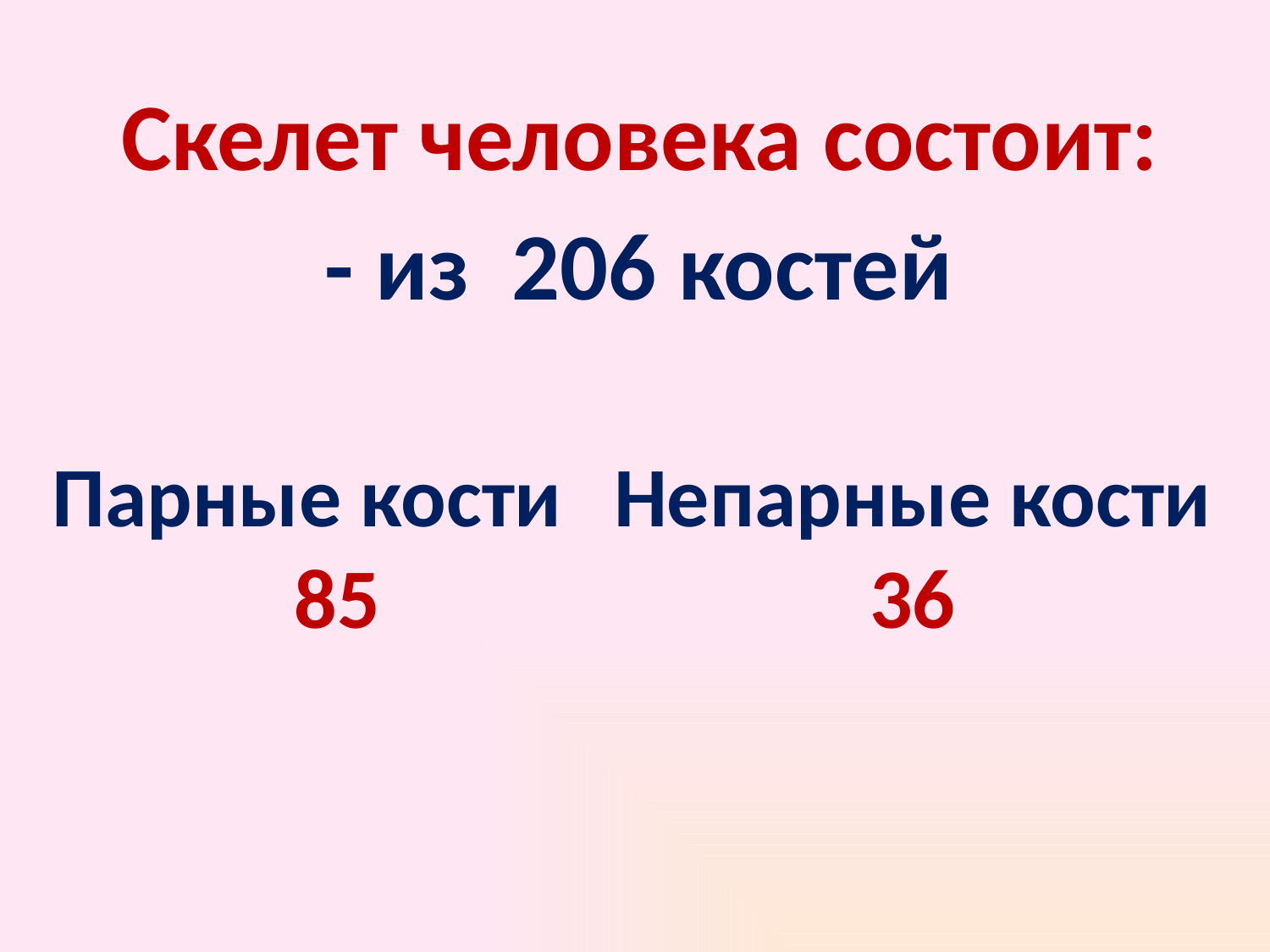

Скелет человека состоит:
 - из  206 костей
Парные кости
85
Непарные кости
36